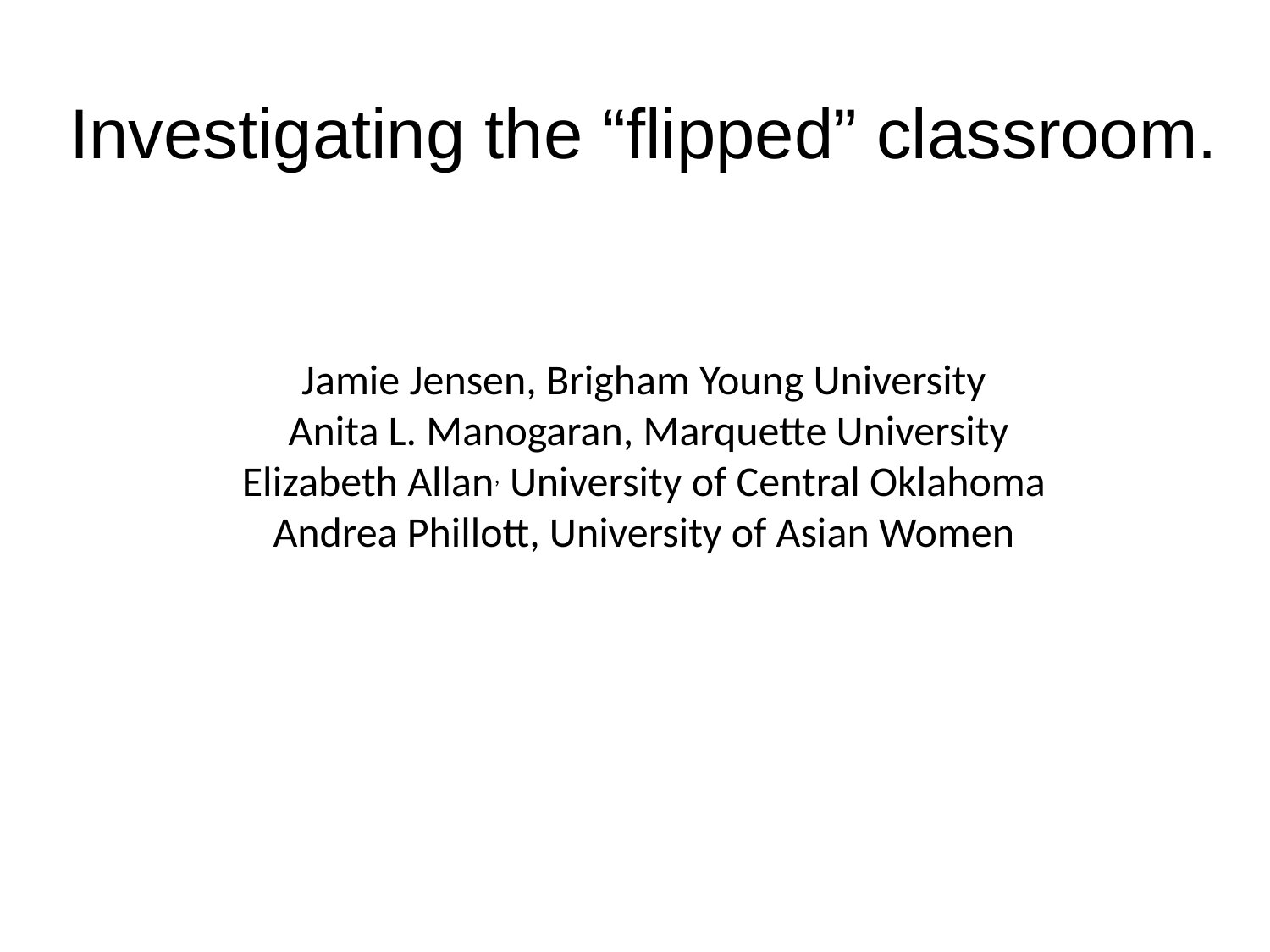

Investigating the “flipped” classroom.
Jamie Jensen, Brigham Young University
 Anita L. Manogaran, Marquette University
Elizabeth Allan, University of Central Oklahoma
Andrea Phillott, University of Asian Women